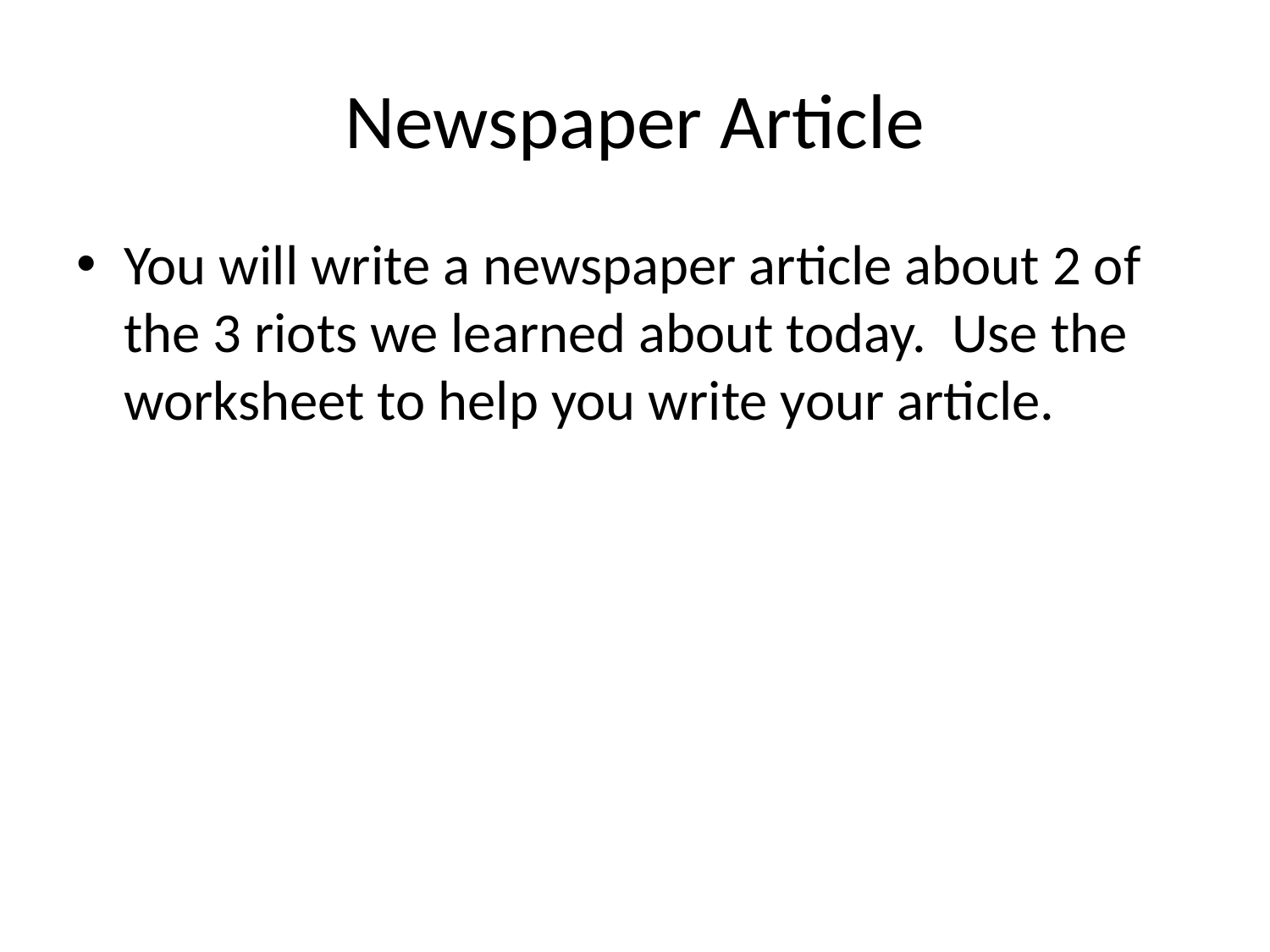

# Newspaper Article
You will write a newspaper article about 2 of the 3 riots we learned about today.  Use the worksheet to help you write your article.